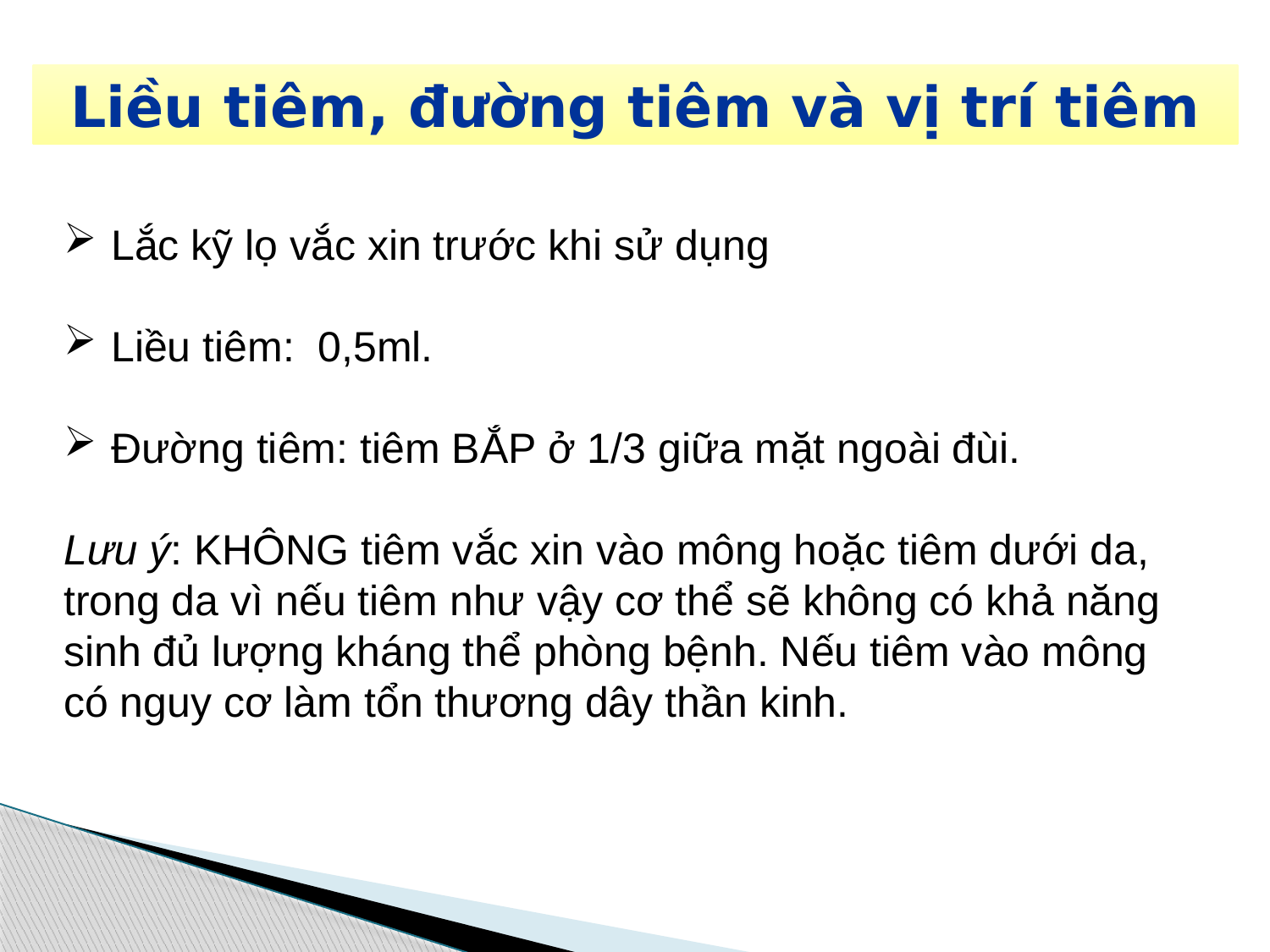

Liều tiêm, đường tiêm và vị trí tiêm
Lắc kỹ lọ vắc xin trước khi sử dụng

Liều tiêm:  0,5ml.

Đường tiêm: tiêm BẮP ở 1/3 giữa mặt ngoài đùi.

Lưu ý: KHÔNG tiêm vắc xin vào mông hoặc tiêm dưới da, trong da vì nếu tiêm như vậy cơ thể sẽ không có khả năng sinh đủ lượng kháng thể phòng bệnh. Nếu tiêm vào mông có nguy cơ làm tổn thương dây thần kinh.